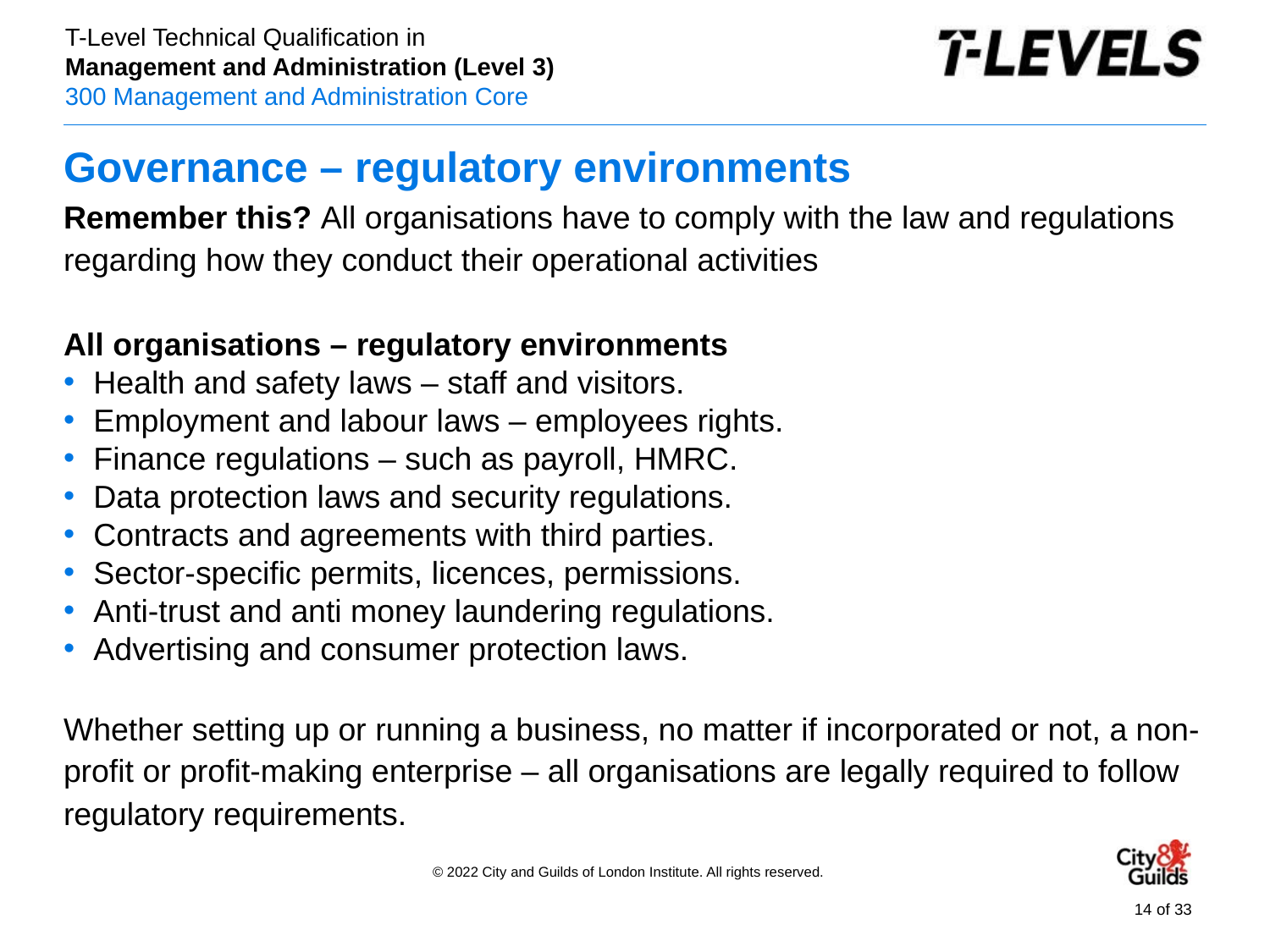

# Governance – regulatory environments
Remember this? All organisations have to comply with the law and regulations regarding how they conduct their operational activities

All organisations – regulatory environments
Health and safety laws – staff and visitors.
Employment and labour laws – employees rights.
Finance regulations – such as payroll, HMRC.
Data protection laws and security regulations.
Contracts and agreements with third parties.
Sector-specific permits, licences, permissions.
Anti-trust and anti money laundering regulations.
Advertising and consumer protection laws.

Whether setting up or running a business, no matter if incorporated or not, a non-profit or profit-making enterprise – all organisations are legally required to follow regulatory requirements.